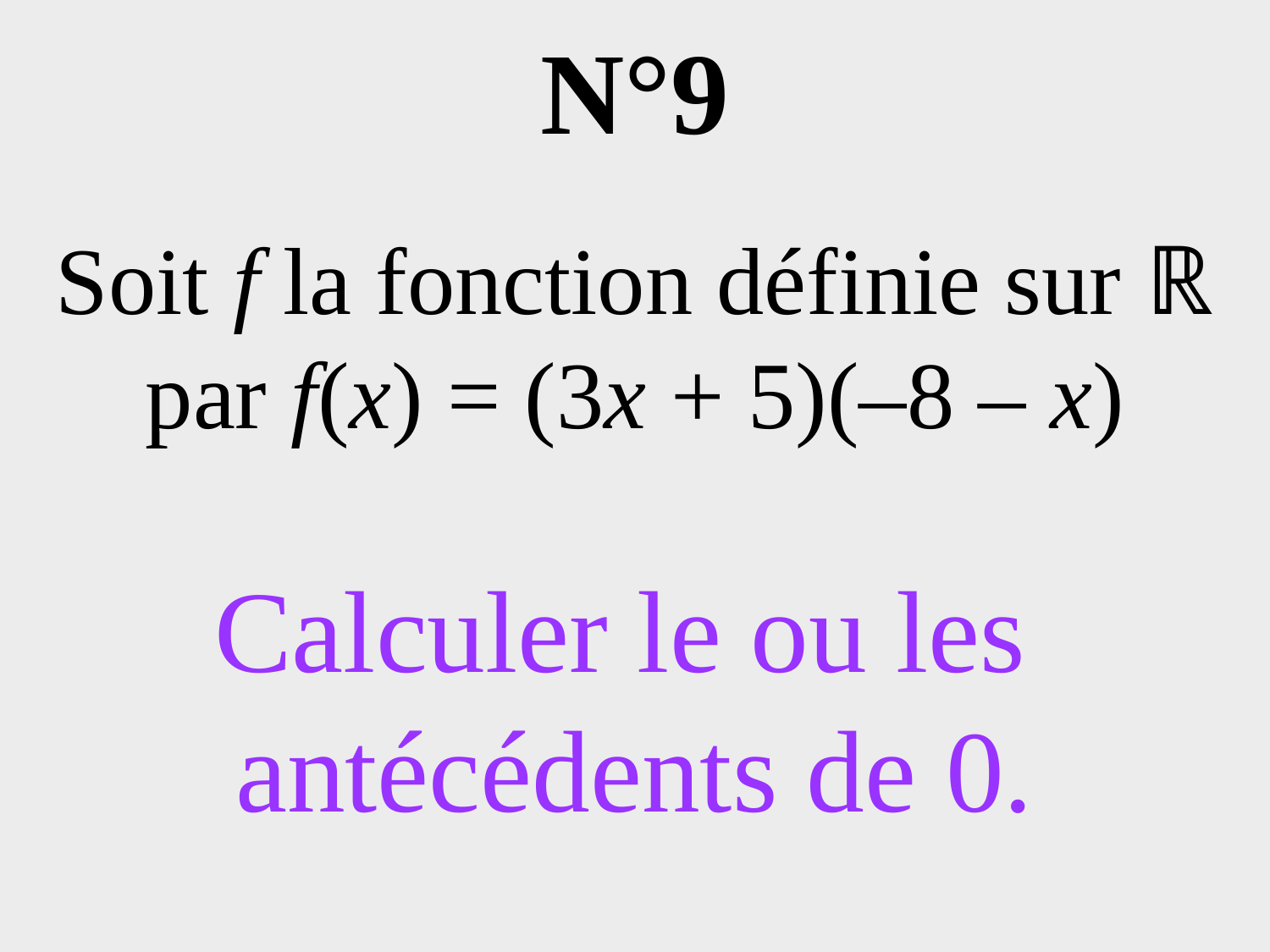

# N°9
Soit f la fonction définie sur ℝ par f(x) = (3x + 5)(–8 – x)

Calculer le ou les
antécédents de 0.